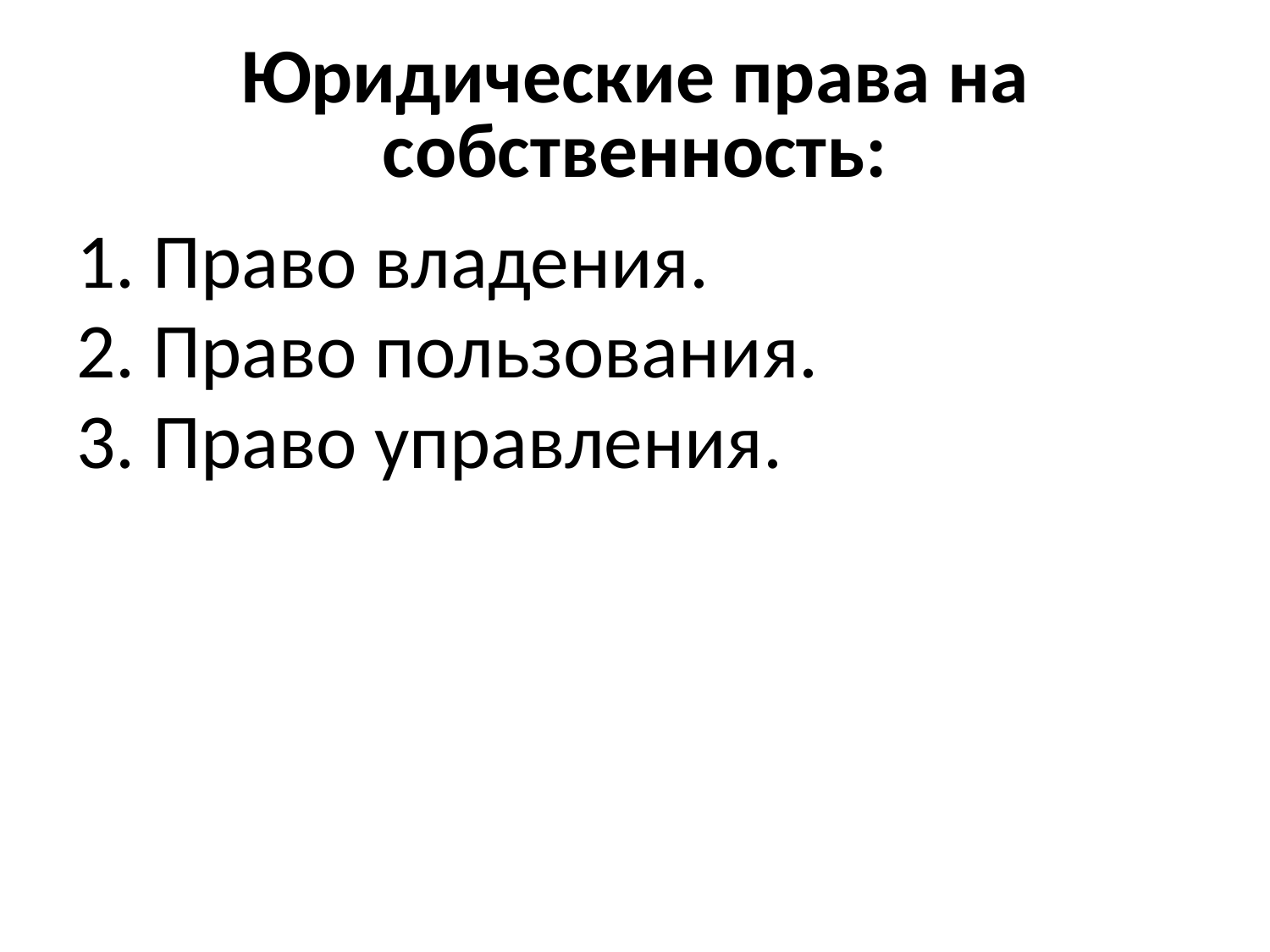

# Юридические права на собственность:
1. Право владения.
2. Право пользования.
3. Право управления.